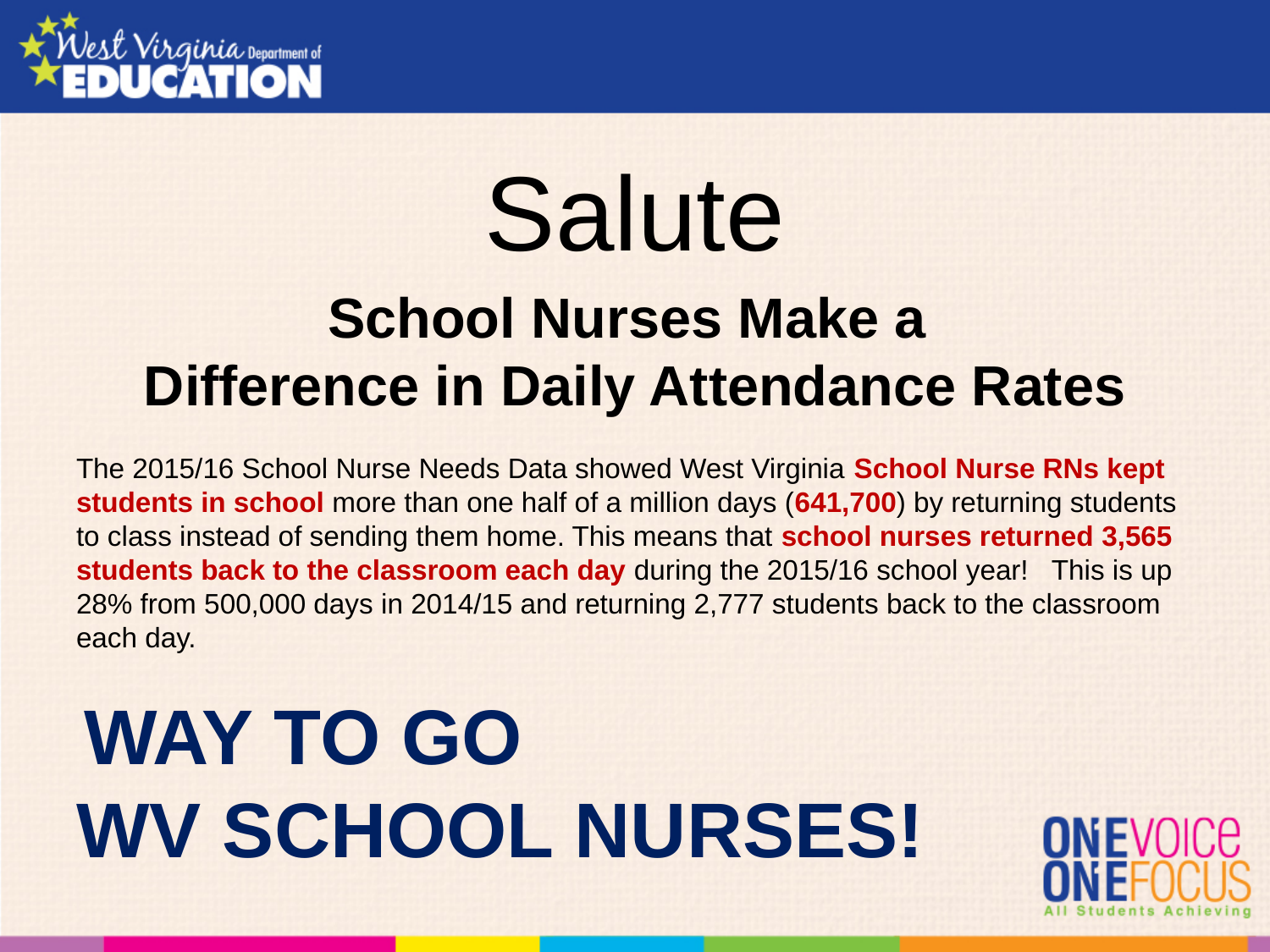

# Salute
School Nurses Make a
Difference in Daily Attendance Rates

The 2015/16 School Nurse Needs Data showed West Virginia School Nurse RNs kept students in school more than one half of a million days (641,700) by returning students to class instead of sending them home. This means that school nurses returned 3,565 students back to the classroom each day during the 2015/16 school year!   This is up 28% from 500,000 days in 2014/15 and returning 2,777 students back to the classroom each day.

 WAY TO GO
WV SCHOOL NURSES!